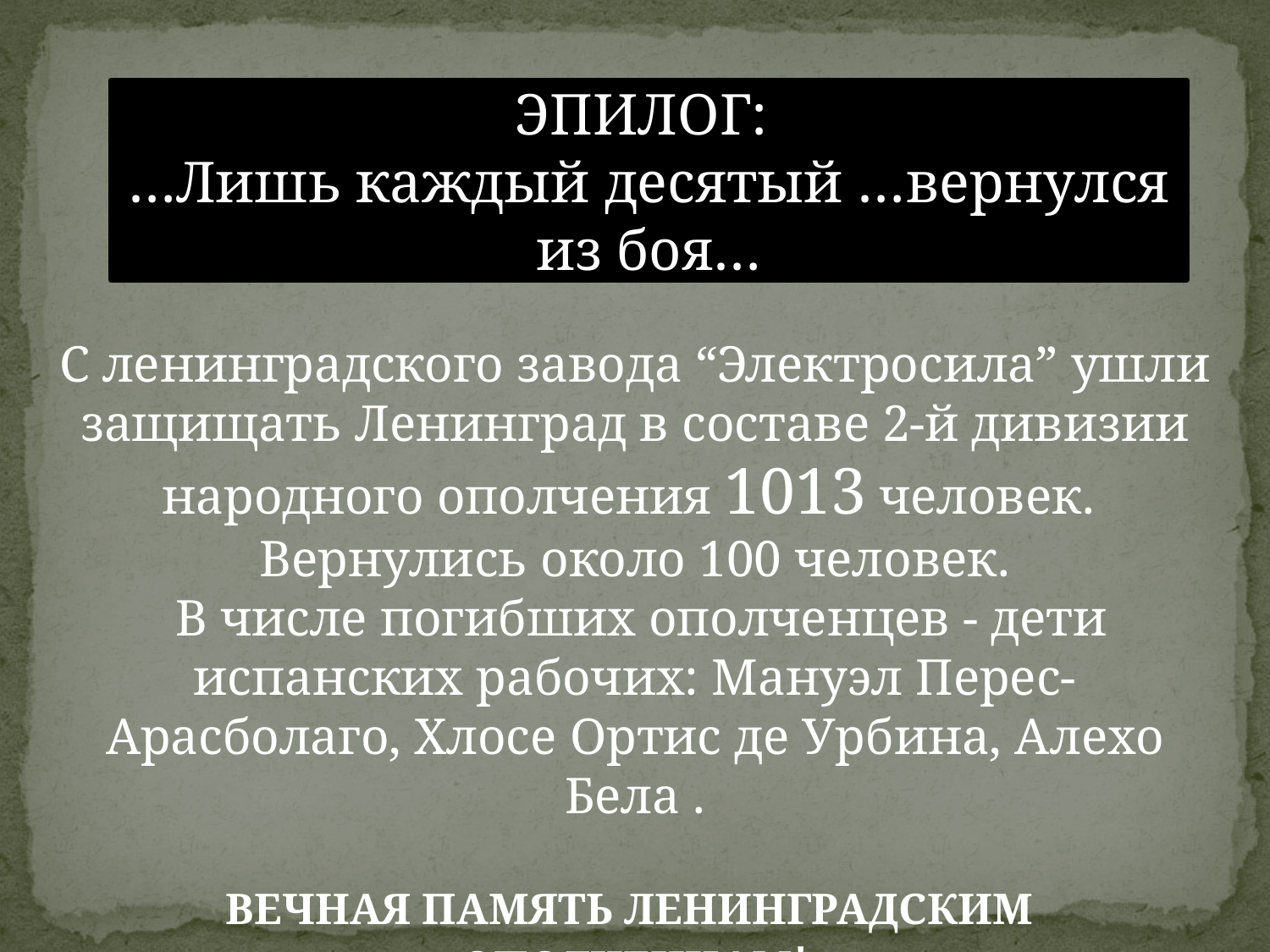

ЭПИЛОГ:
…Лишь каждый десятый …вернулся
из боя…
С ленинградского завода “Электросила” ушли защищать Ленинград в составе 2-й дивизии народного ополчения 1013 человек.
Вернулись около 100 человек.
 В числе погибших ополченцев - дети испанских рабочих: Мануэл Перес-Арасболаго, Хлосе Ортис де Урбина, Алехо Бела .

ВЕЧНАЯ ПАМЯТЬ ЛЕНИНГРАДСКИМ  ОПОЛЧЕНЦАМ!